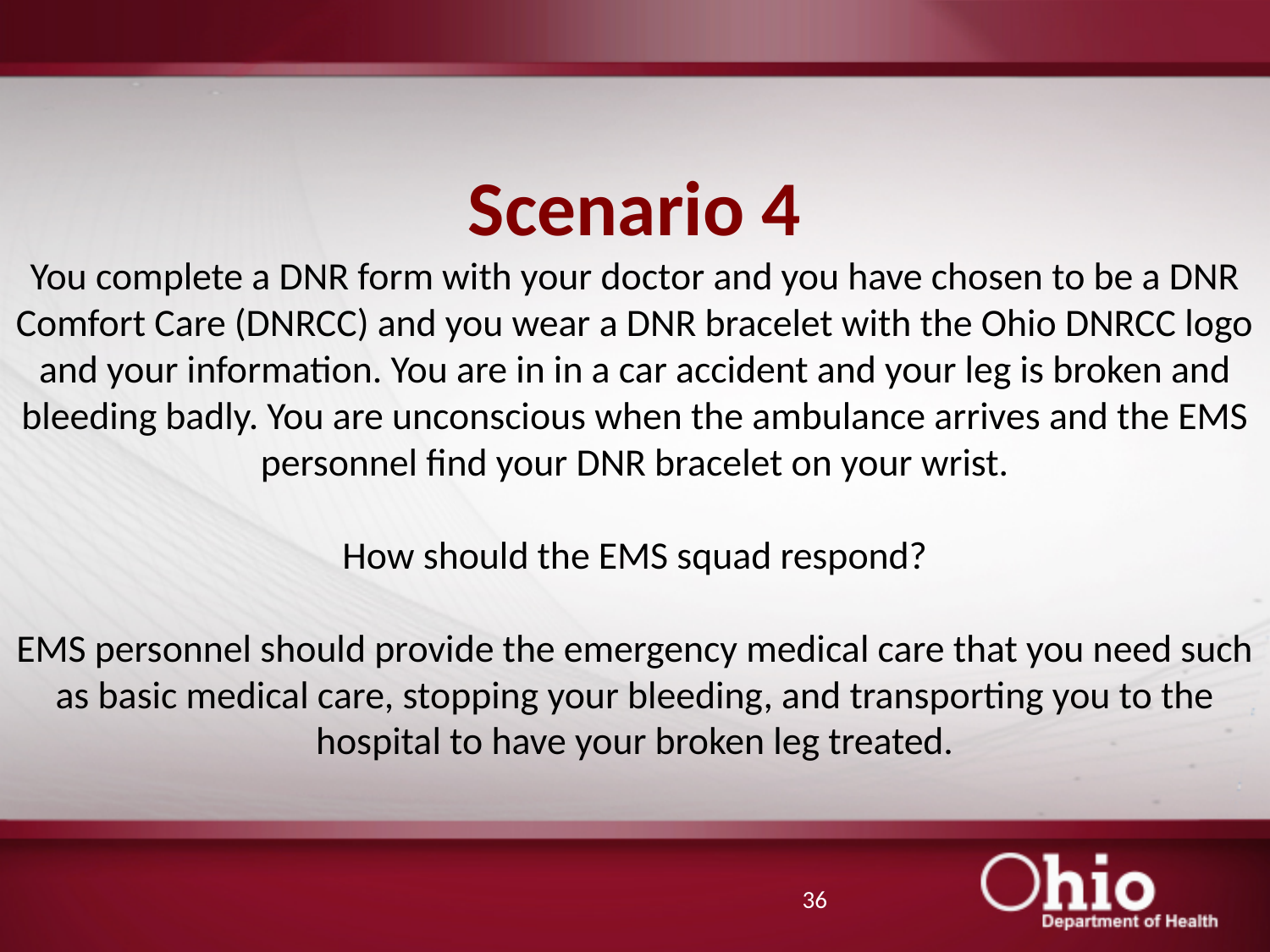

# Scenario 4 You complete a DNR form with your doctor and you have chosen to be a DNR Comfort Care (DNRCC) and you wear a DNR bracelet with the Ohio DNRCC logo and your information. You are in in a car accident and your leg is broken and bleeding badly. You are unconscious when the ambulance arrives and the EMS personnel find your DNR bracelet on your wrist. How should the EMS squad respond? EMS personnel should provide the emergency medical care that you need such as basic medical care, stopping your bleeding, and transporting you to the hospital to have your broken leg treated.
36